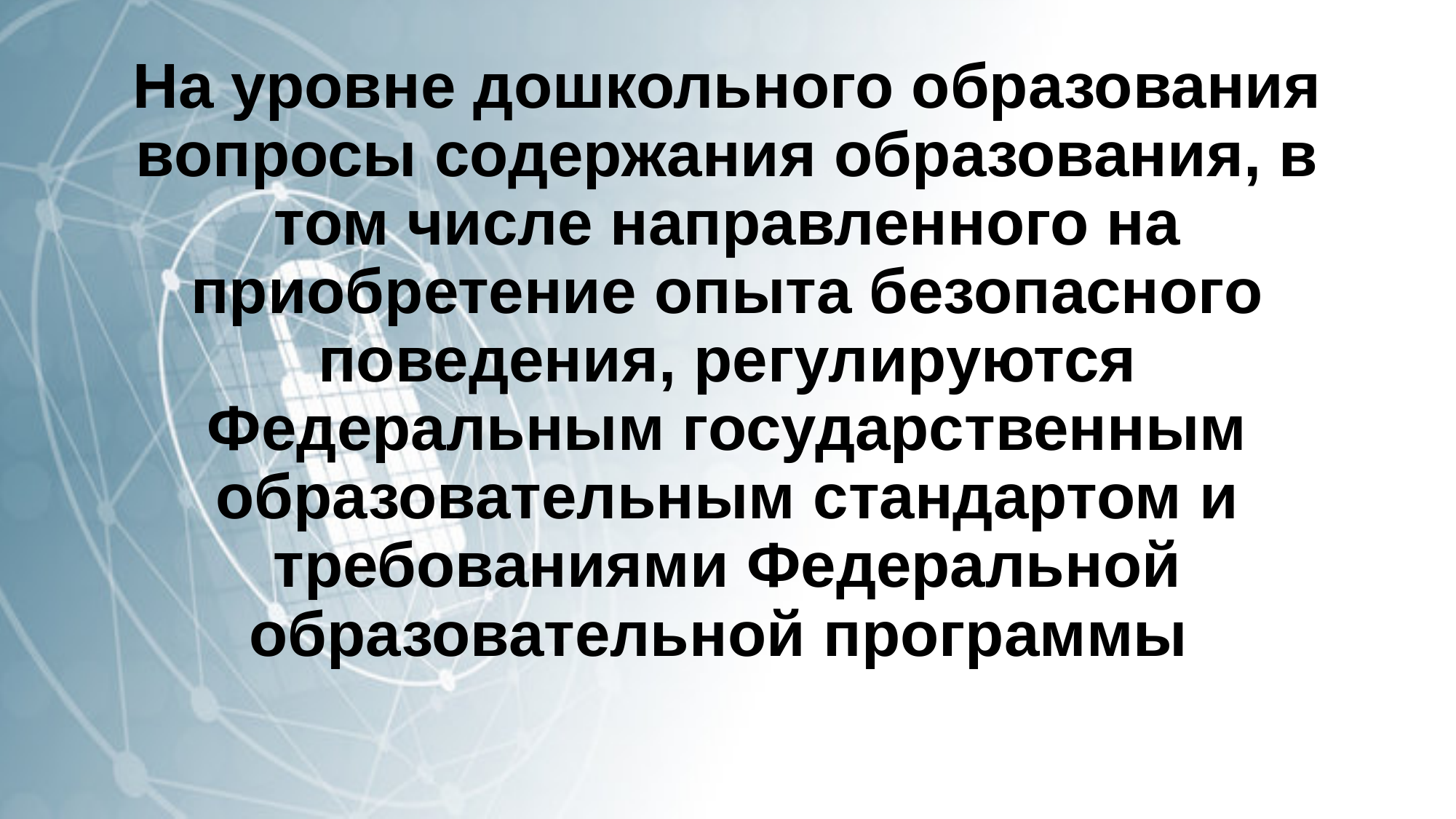

# На уровне дошкольного образования вопросы содержания образования, в том числе направленного на приобретение опыта безопасного поведения, регулируются Федеральным государственным образовательным стандартом и требованиями Федеральной образовательной программы